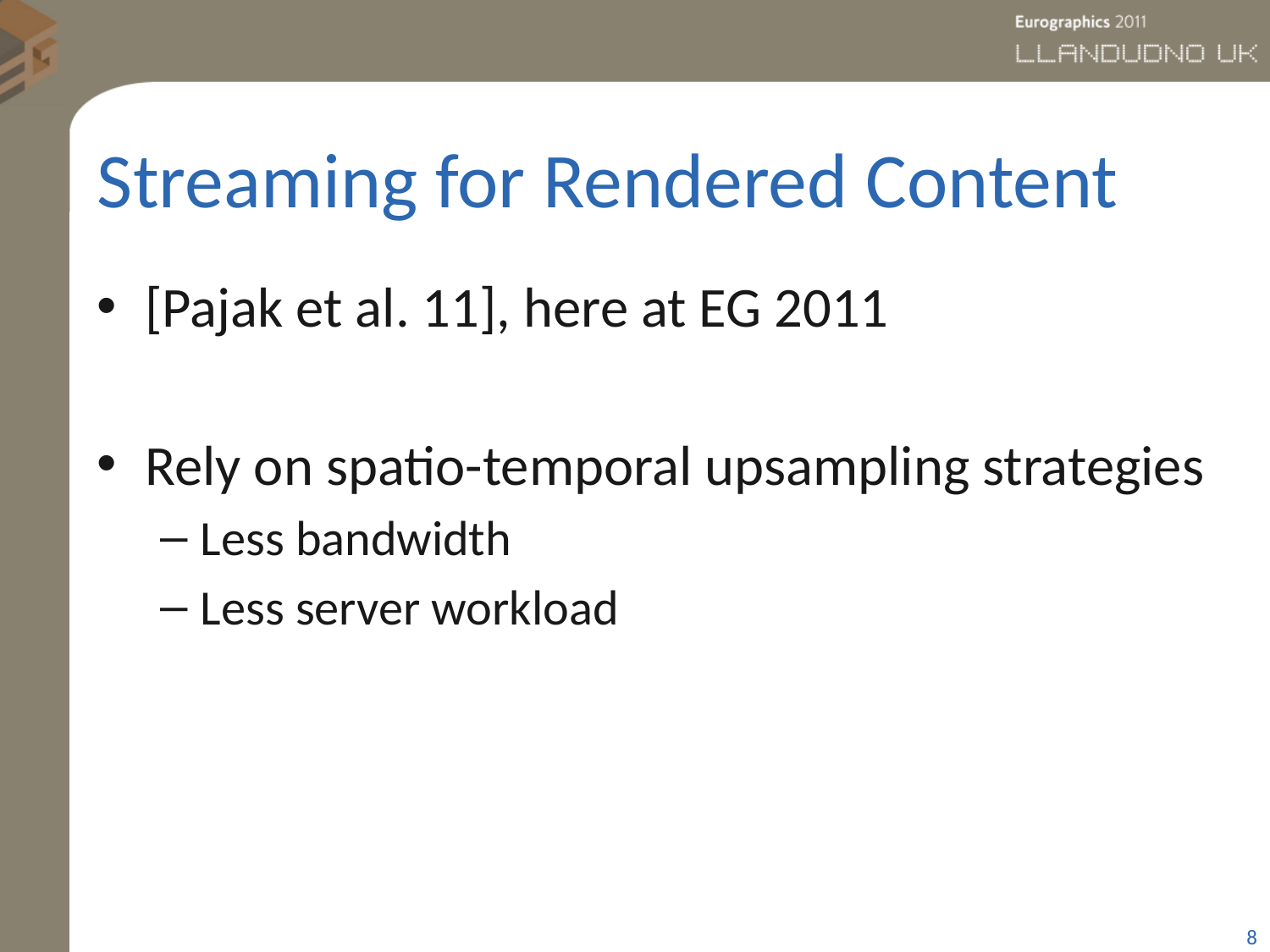

# Streaming for Rendered Content
[Pajak et al. 11], here at EG 2011

Rely on spatio-temporal upsampling strategies
Less bandwidth
Less server workload

8